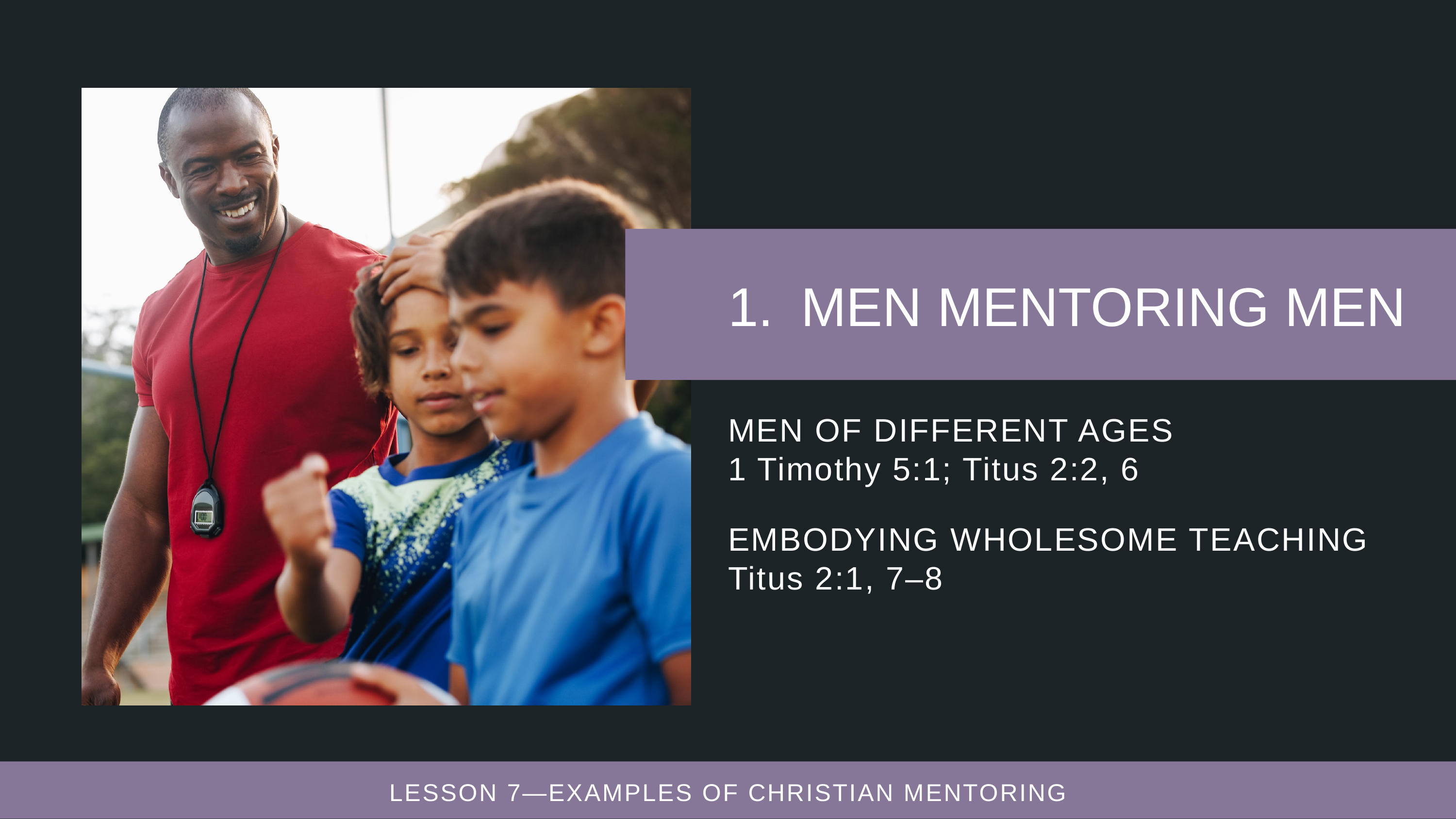

MEN OF DIFFERENT AGES
1 Timothy 5:1; Titus 2:2, 6
EMBODYING WHOLESOME TEACHING
Titus 2:1, 7–8